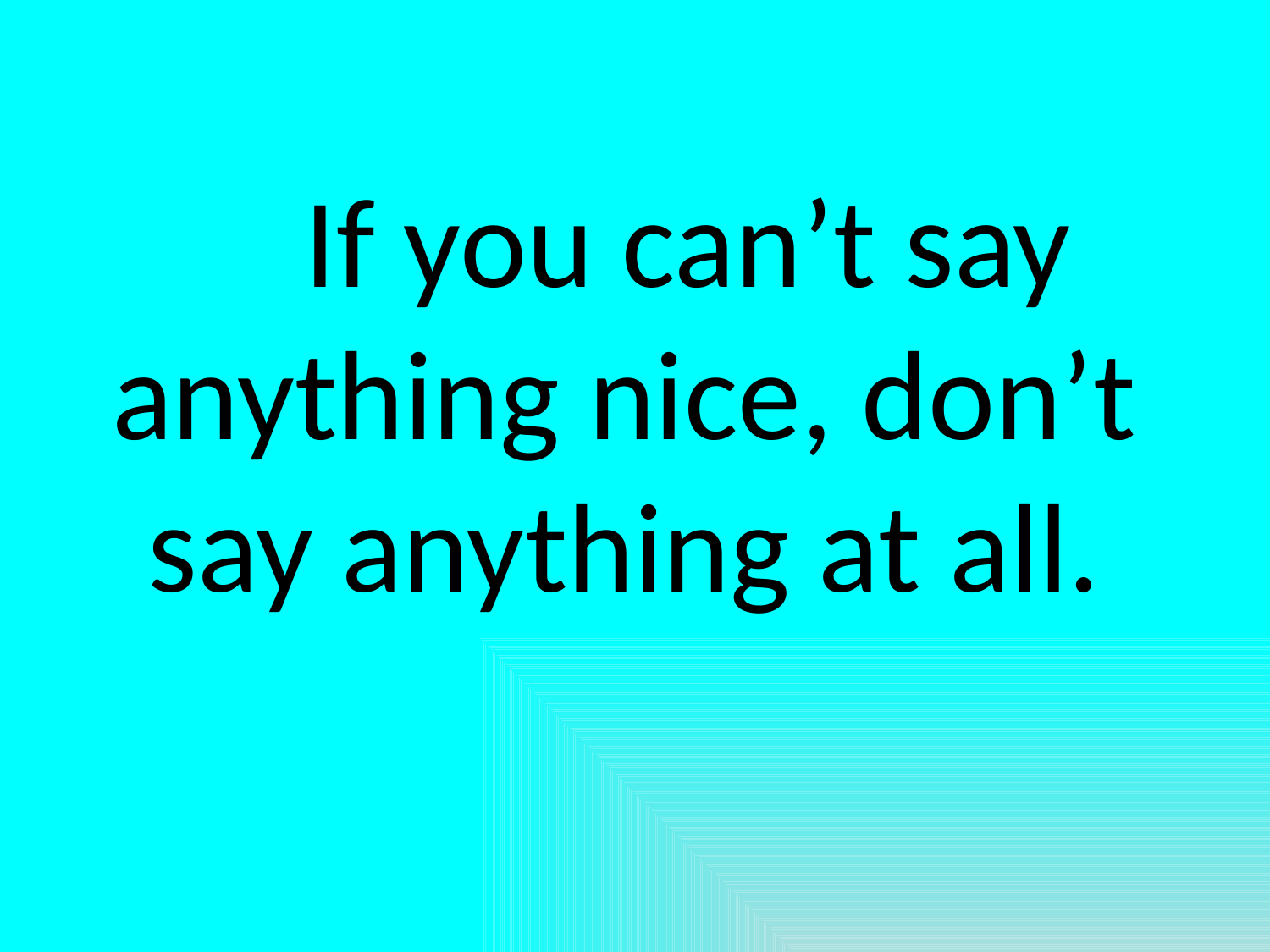

# If you can’t say anything nice, don’t say anything at all.